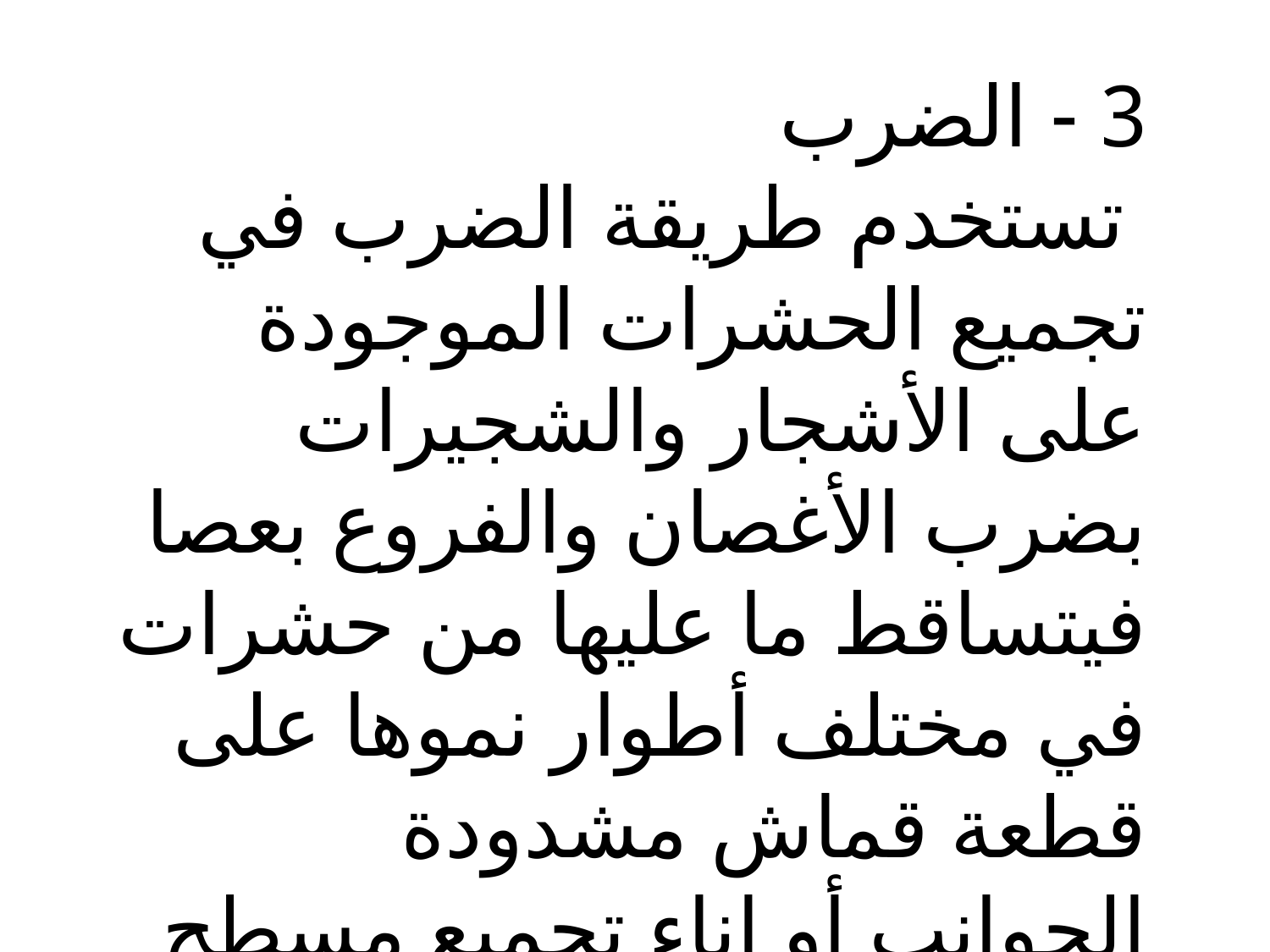

3 - الضرب
 تستخدم طريقة الضرب في تجميع الحشرات الموجودة على الأشجار والشجيرات بضرب الأغصان والفروع بعصا فيتساقط ما عليها من حشرات في مختلف أطوار نموها على قطعة قماش مشدودة الجوانب أو إناء تجميع مسطح أسفل الأغصان والأفرع.